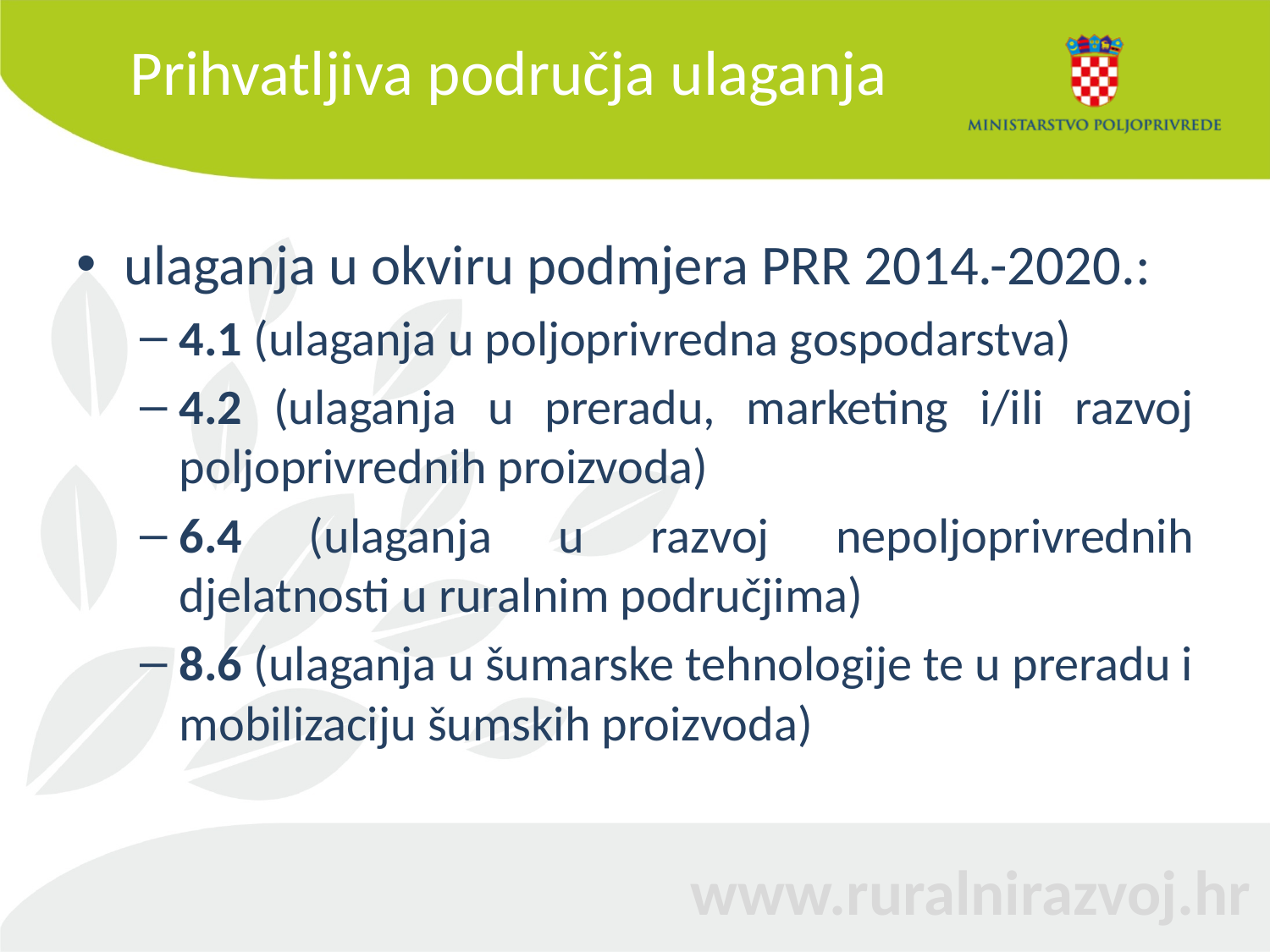

# Prihvatljiva područja ulaganja
ulaganja u okviru podmjera PRR 2014.-2020.:
4.1 (ulaganja u poljoprivredna gospodarstva)
4.2 (ulaganja u preradu, marketing i/ili razvoj poljoprivrednih proizvoda)
6.4 (ulaganja u razvoj nepoljoprivrednih djelatnosti u ruralnim područjima)
8.6 (ulaganja u šumarske tehnologije te u preradu i mobilizaciju šumskih proizvoda)